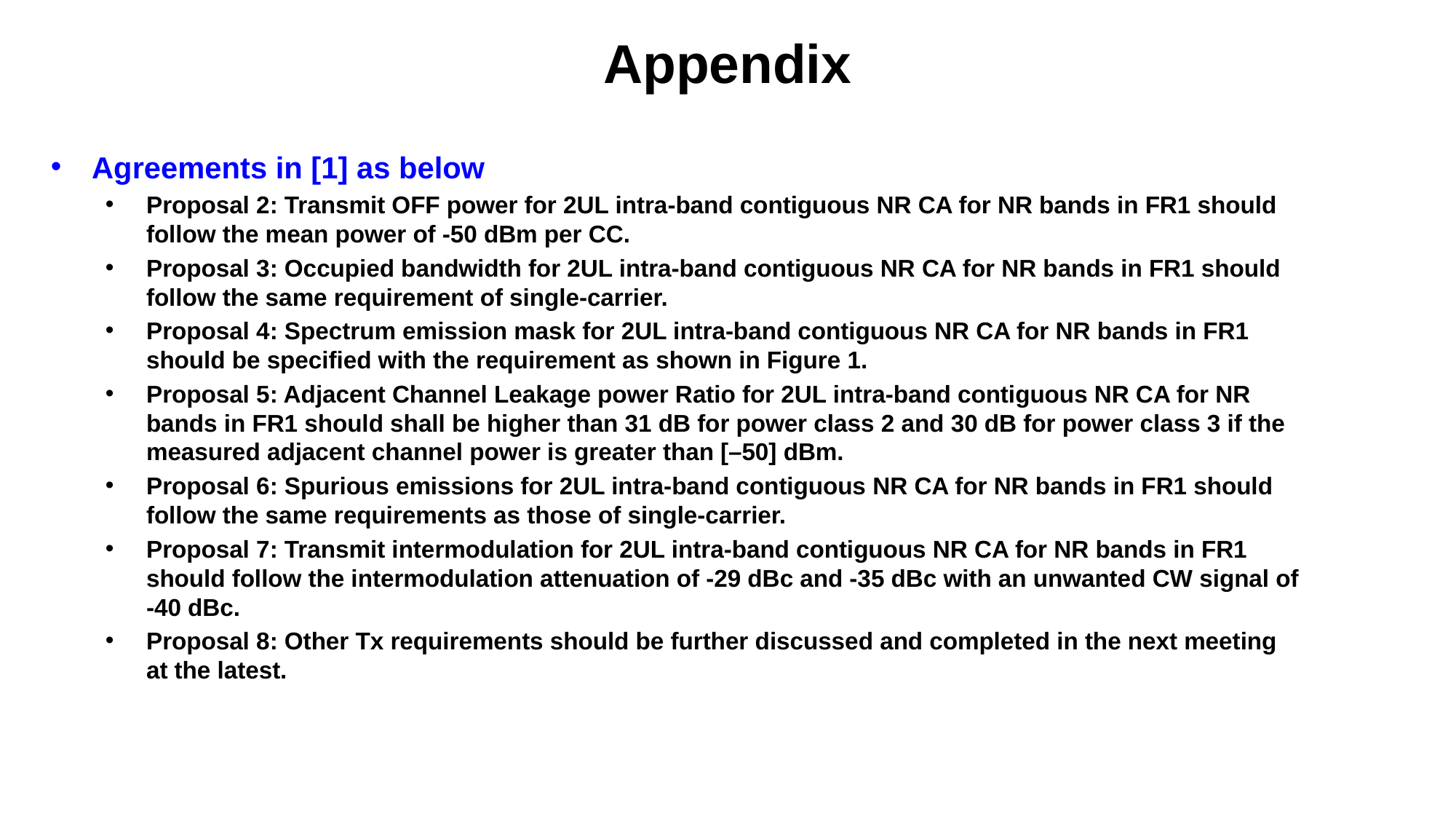

# Appendix
Agreements in [1] as below
Proposal 2: Transmit OFF power for 2UL intra-band contiguous NR CA for NR bands in FR1 should follow the mean power of -50 dBm per CC.
Proposal 3: Occupied bandwidth for 2UL intra-band contiguous NR CA for NR bands in FR1 should follow the same requirement of single-carrier.
Proposal 4: Spectrum emission mask for 2UL intra-band contiguous NR CA for NR bands in FR1 should be specified with the requirement as shown in Figure 1.
Proposal 5: Adjacent Channel Leakage power Ratio for 2UL intra-band contiguous NR CA for NR bands in FR1 should shall be higher than 31 dB for power class 2 and 30 dB for power class 3 if the measured adjacent channel power is greater than [–50] dBm.
Proposal 6: Spurious emissions for 2UL intra-band contiguous NR CA for NR bands in FR1 should follow the same requirements as those of single-carrier.
Proposal 7: Transmit intermodulation for 2UL intra-band contiguous NR CA for NR bands in FR1 should follow the intermodulation attenuation of -29 dBc and -35 dBc with an unwanted CW signal of -40 dBc.
Proposal 8: Other Tx requirements should be further discussed and completed in the next meeting at the latest.